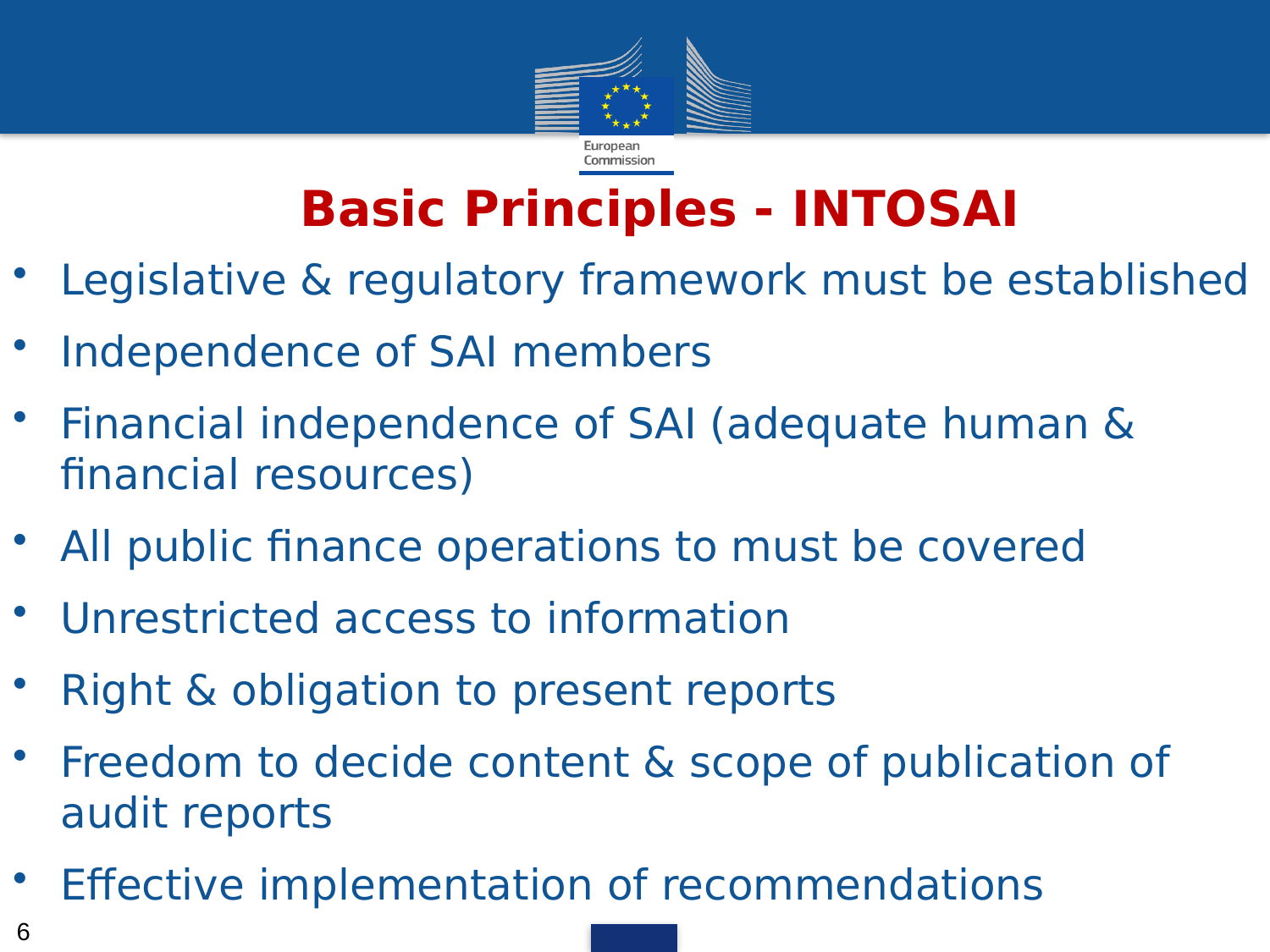

# Basic Principles - INTOSAI
Legislative & regulatory framework must be established
Independence of SAI members
Financial independence of SAI (adequate human & financial resources)
All public finance operations to must be covered
Unrestricted access to information
Right & obligation to present reports
Freedom to decide content & scope of publication of audit reports
Effective implementation of recommendations
6